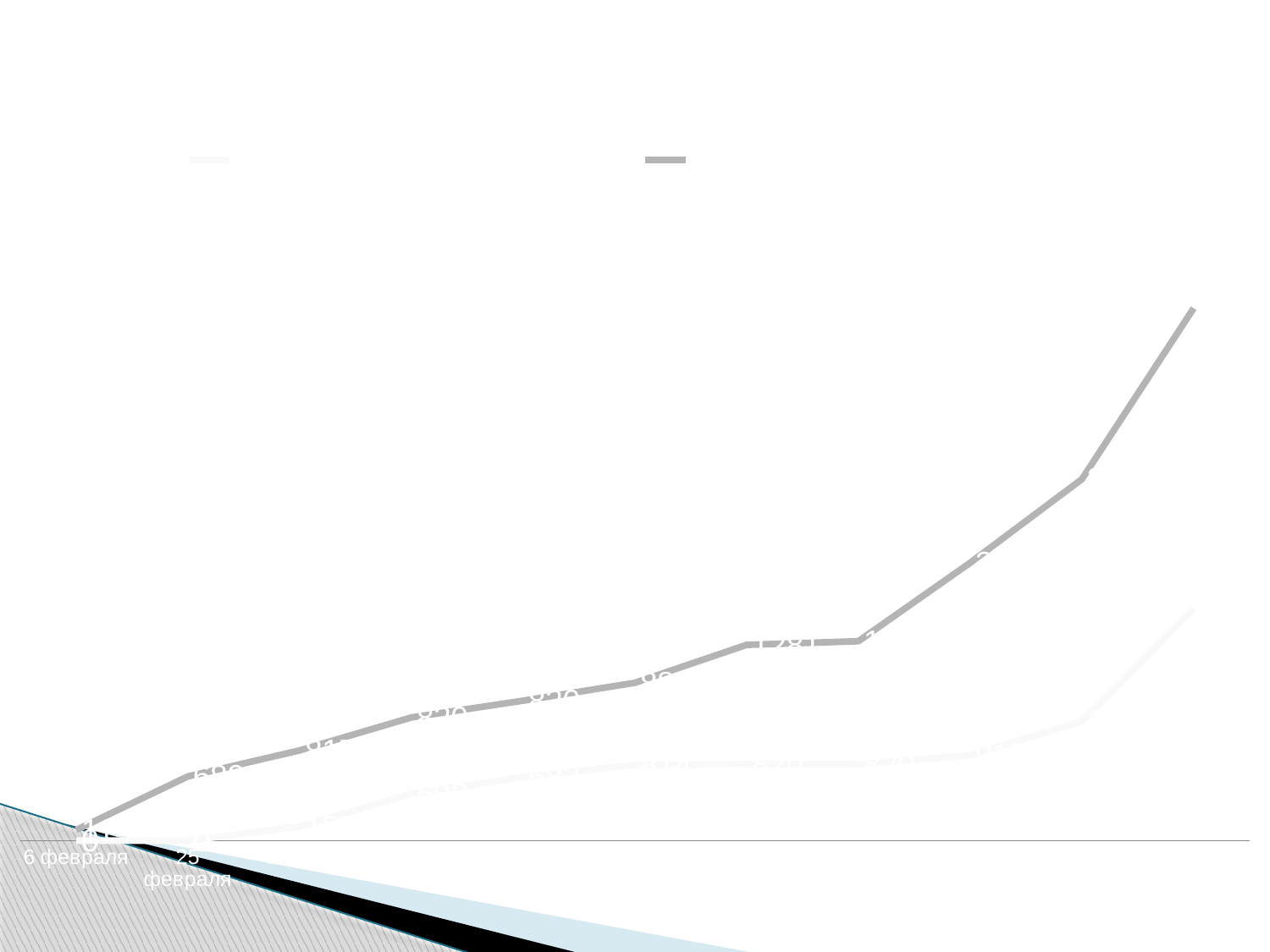

### Chart: Статистика по вакцинации населения от covid-19 в Нижнесергинской ЦРБ

| Category | 2 компонент 2489 человек | 1 компонент 3226 человек |
|---|---|---|
| 6 февраля | None | 114.0 |
| 25 февраля | None | 689.0 |
| 4 марта | 151.0 | 817.0 |
| 11 марта  | 502.0 | 820.0 |
| 18 матра | 682.0 | 820.0 |
| 25 марта | 814.0 | 880.0 |
| 1 апреля | 820.0 | 1281.0 |
| 6 апреля | 820.0 | 1320.0 |
| 16 апреля | 917.0 | 2065.0 |
| 27 апреля | 1281.0 | 2598.0 |
| 19 мая | 2489.0 | 3226.0 |